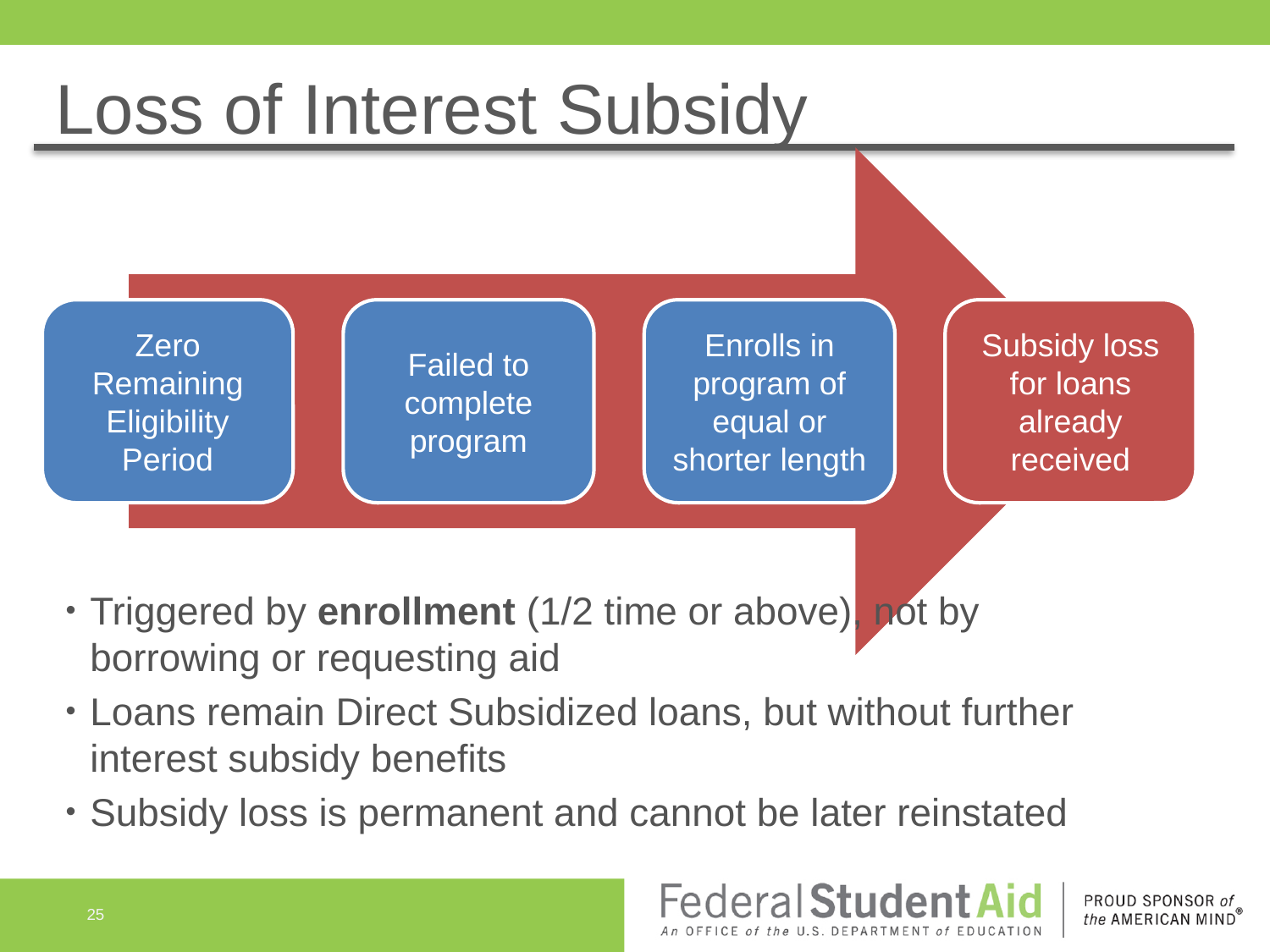

# Loss of Interest Subsidy
Zero Remaining Eligibility Period
Subsidy loss for loans already received
Failed to complete program
Enrolls in program of equal or shorter length

Triggered by enrollment (1/2 time or above), not by
borrowing or requesting aid
Loans remain Direct Subsidized loans, but without further interest subsidy benefits
Subsidy loss is permanent and cannot be later reinstated
25